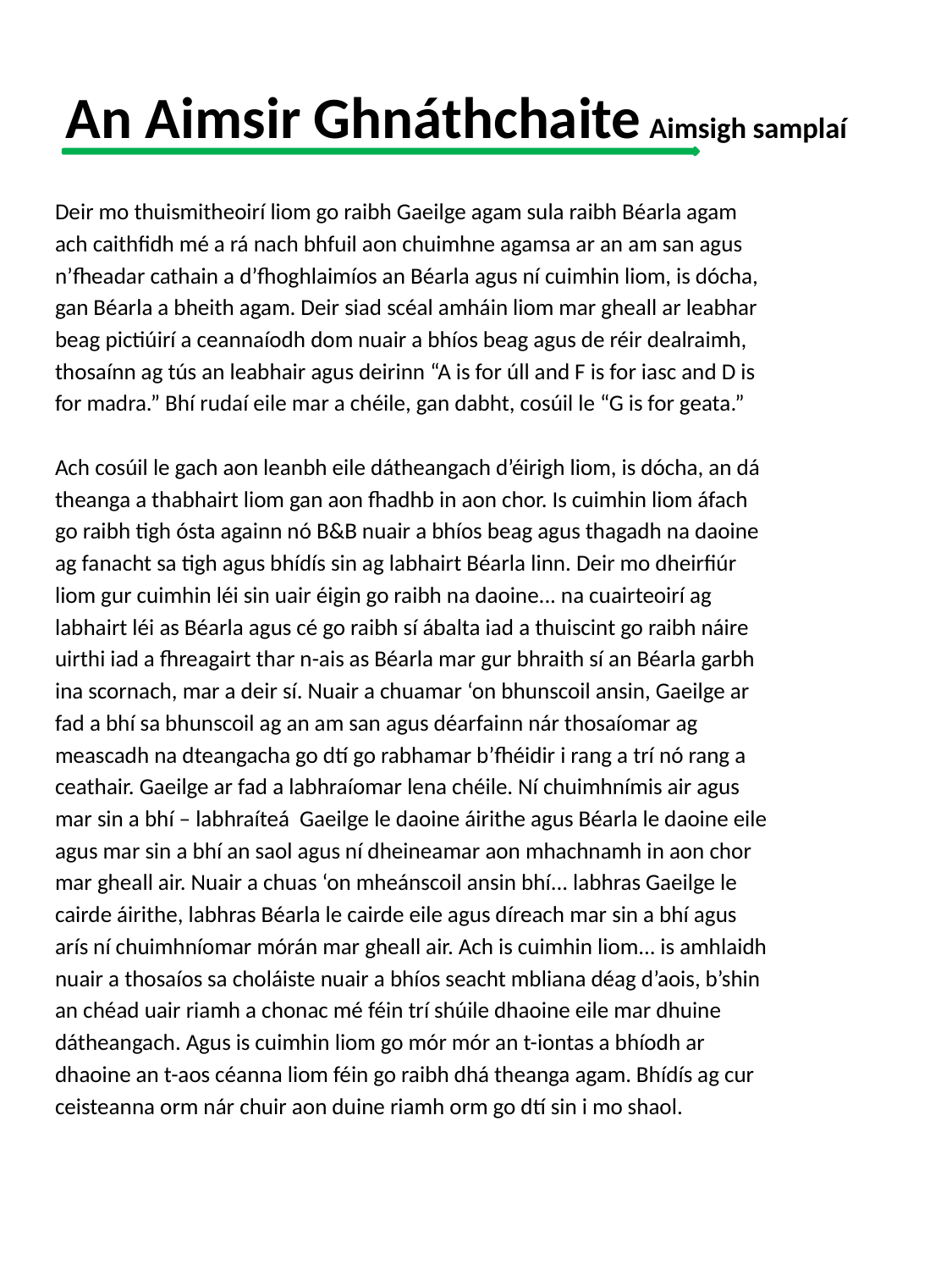

# An Aimsir Ghnáthchaite	Aimsigh samplaí

Deir mo thuismitheoirí liom go raibh Gaeilge agam sula raibh Béarla agam
ach caithfidh mé a rá nach bhfuil aon chuimhne agamsa ar an am san agus
n’fheadar cathain a d’fhoghlaimíos an Béarla agus ní cuimhin liom, is dócha,
gan Béarla a bheith agam. Deir siad scéal amháin liom mar gheall ar leabhar
beag pictiúirí a ceannaíodh dom nuair a bhíos beag agus de réir dealraimh,
thosaínn ag tús an leabhair agus deirinn “A is for úll and F is for iasc and D is
for madra.” Bhí rudaí eile mar a chéile, gan dabht, cosúil le “G is for geata.”

Ach cosúil le gach aon leanbh eile dátheangach d’éirigh liom, is dócha, an dá
theanga a thabhairt liom gan aon fhadhb in aon chor. Is cuimhin liom áfach
go raibh tigh ósta againn nó B&B nuair a bhíos beag agus thagadh na daoine
ag fanacht sa tigh agus bhídís sin ag labhairt Béarla linn. Deir mo dheirfiúr
liom gur cuimhin léi sin uair éigin go raibh na daoine... na cuairteoirí ag
labhairt léi as Béarla agus cé go raibh sí ábalta iad a thuiscint go raibh náire
uirthi iad a fhreagairt thar n-ais as Béarla mar gur bhraith sí an Béarla garbh
ina scornach, mar a deir sí. Nuair a chuamar ‘on bhunscoil ansin, Gaeilge ar
fad a bhí sa bhunscoil ag an am san agus déarfainn nár thosaíomar ag
meascadh na dteangacha go dtí go rabhamar b’fhéidir i rang a trí nó rang a
ceathair. Gaeilge ar fad a labhraíomar lena chéile. Ní chuimhnímis air agus
mar sin a bhí – labhraíteá  Gaeilge le daoine áirithe agus Béarla le daoine eile
agus mar sin a bhí an saol agus ní dheineamar aon mhachnamh in aon chor
mar gheall air. Nuair a chuas ‘on mheánscoil ansin bhí... labhras Gaeilge le
cairde áirithe, labhras Béarla le cairde eile agus díreach mar sin a bhí agus
arís ní chuimhníomar mórán mar gheall air. Ach is cuimhin liom... is amhlaidh
nuair a thosaíos sa choláiste nuair a bhíos seacht mbliana déag d’aois, b’shin
an chéad uair riamh a chonac mé féin trí shúile dhaoine eile mar dhuine
dátheangach. Agus is cuimhin liom go mór mór an t-iontas a bhíodh ar
dhaoine an t-aos céanna liom féin go raibh dhá theanga agam. Bhídís ag cur
ceisteanna orm nár chuir aon duine riamh orm go dtí sin i mo shaol.